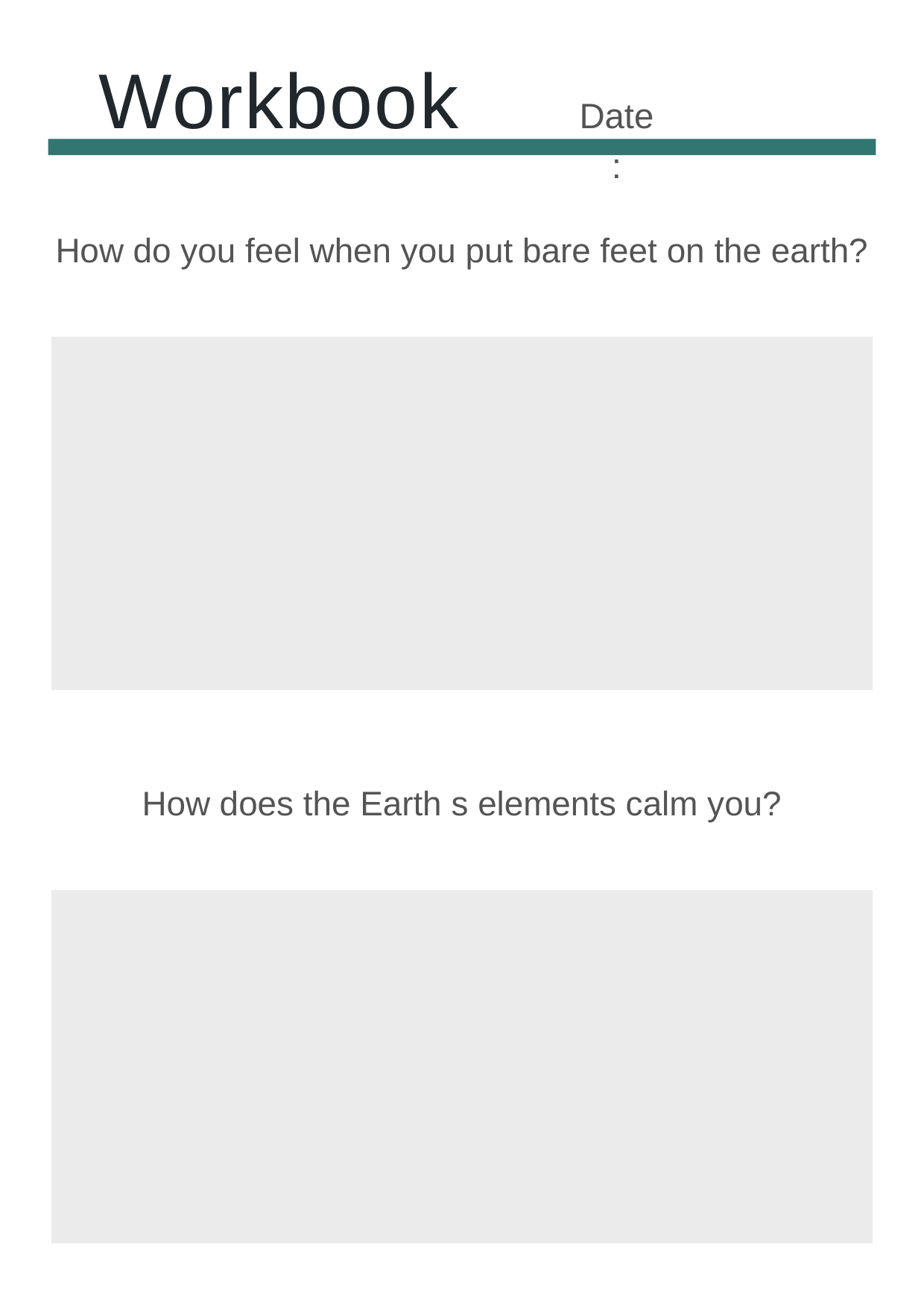

Workbook
Date:

How do you feel when you put bare feet on the earth?

How does the Earth s elements calm you?